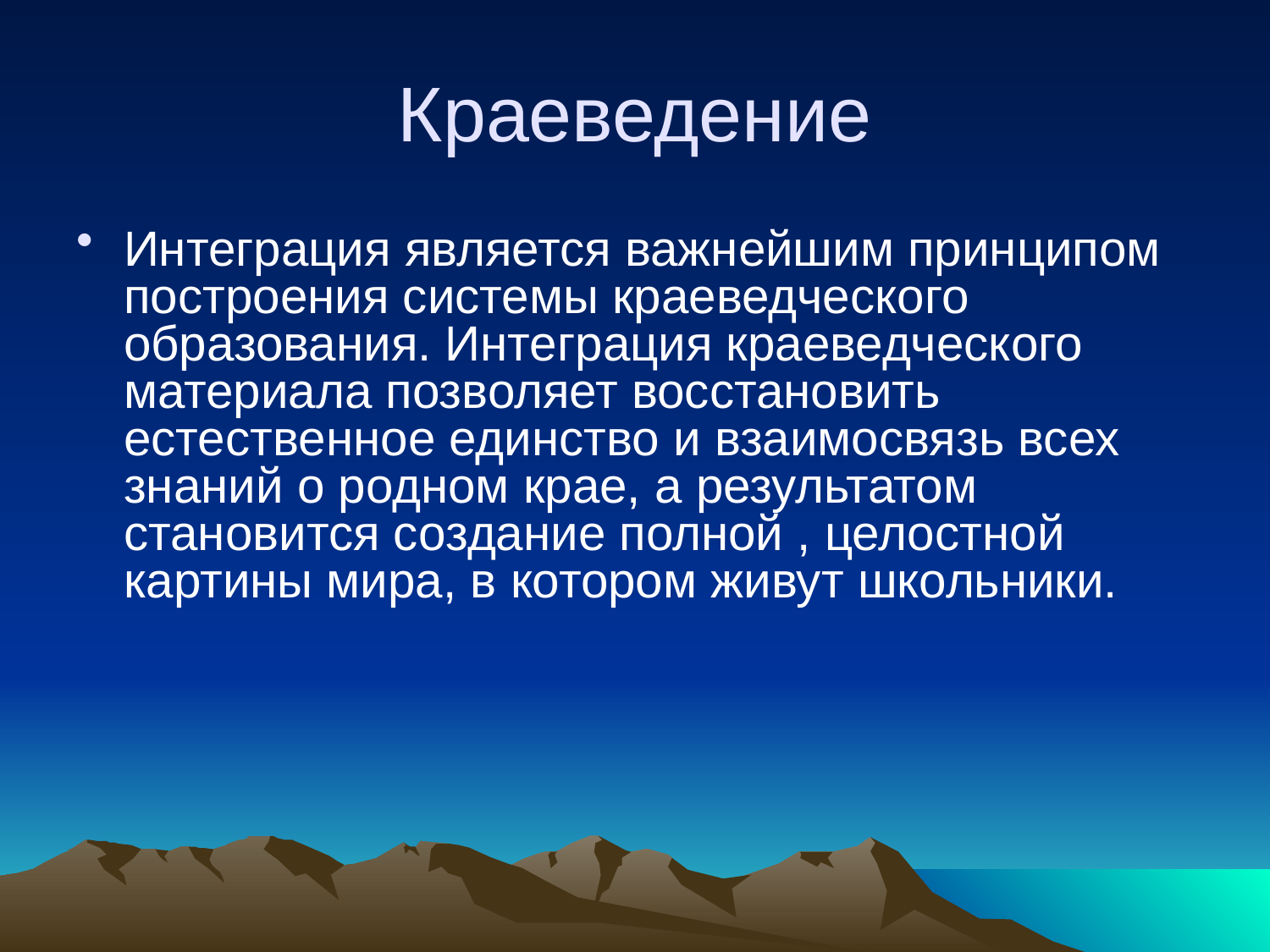

# Краеведение
Интеграция является важнейшим принципом построения системы краеведческого образования. Интеграция краеведческого материала позволяет восстановить естественное единство и взаимосвязь всех знаний о родном крае, а результатом становится создание полной , целостной картины мира, в котором живут школьники.